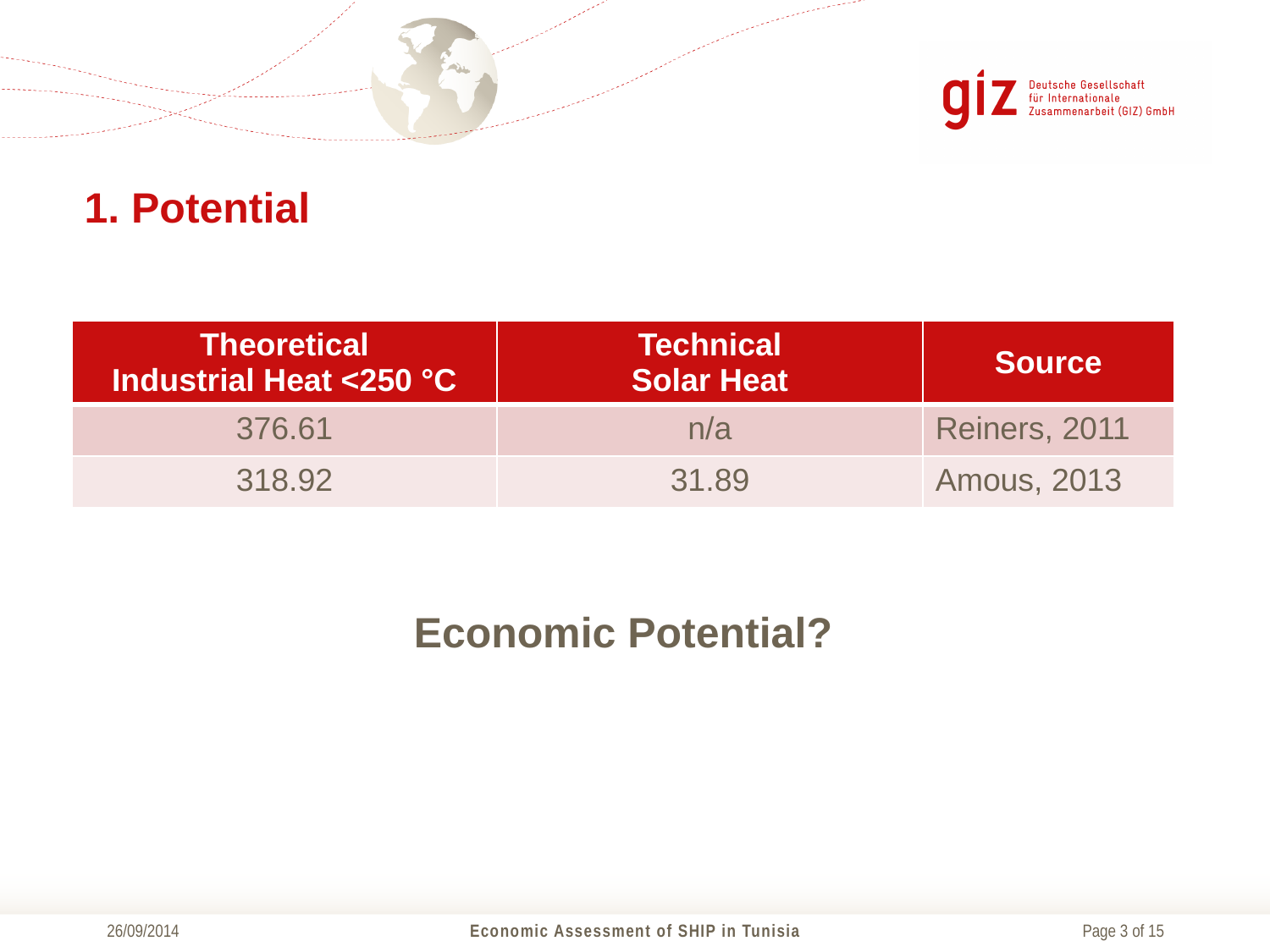

1. Potential
| Theoretical Industrial Heat <250 °C | Technical Solar Heat | Source |
| --- | --- | --- |
| 376.61 | n/a | Reiners, 2011 |
| 318.92 | 31.89 | Amous, 2013 |
Economic Potential?
26/09/2014
Economic Assessment of SHIP in Tunisia